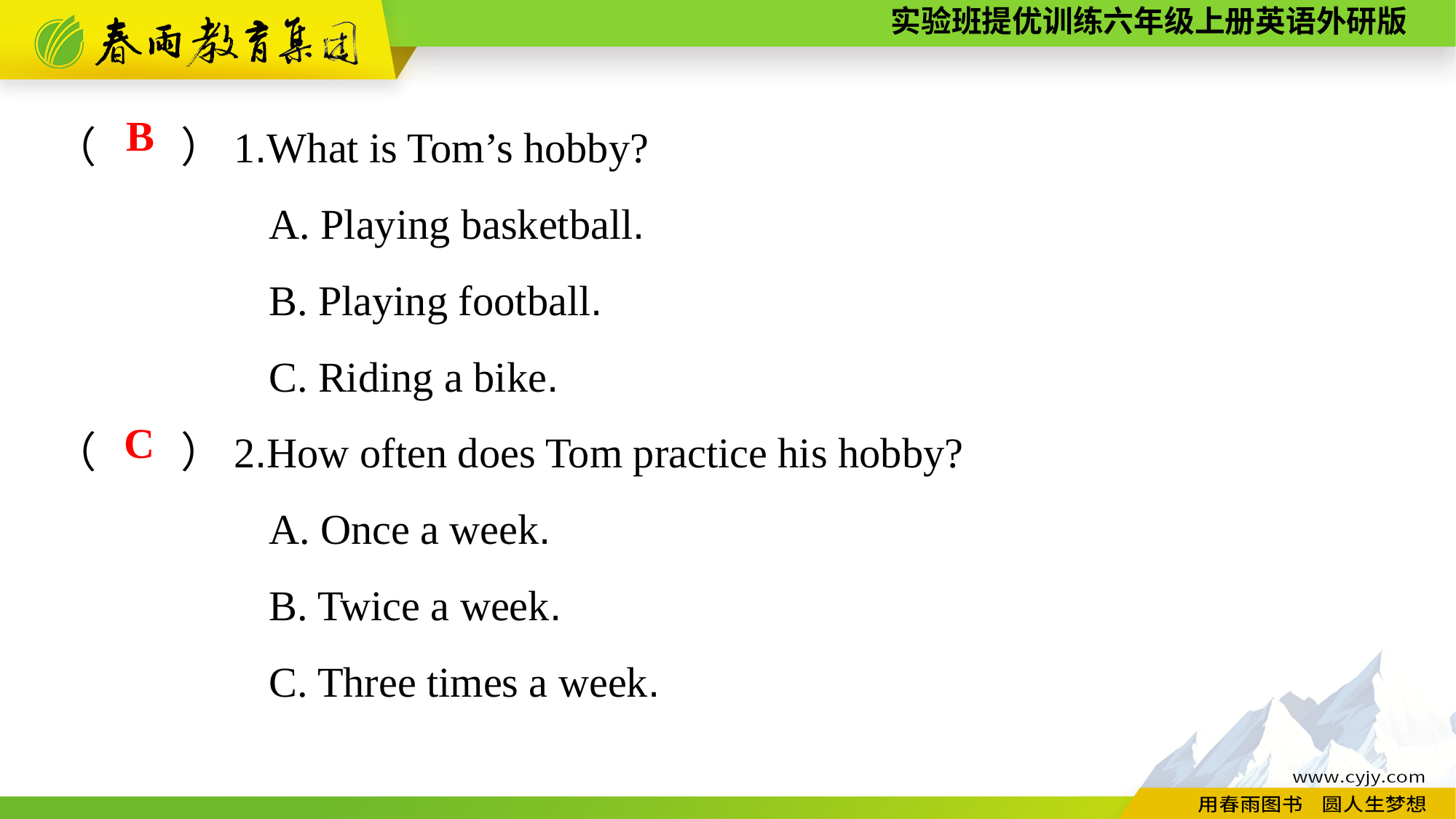

（　　）1.What is Tom’s hobby?
A. Playing basketball.
B. Playing football.
C. Riding a bike.
（　　）2.How often does Tom practice his hobby?
A. Once a week.
B. Twice a week.
C. Three times a week.
B
C